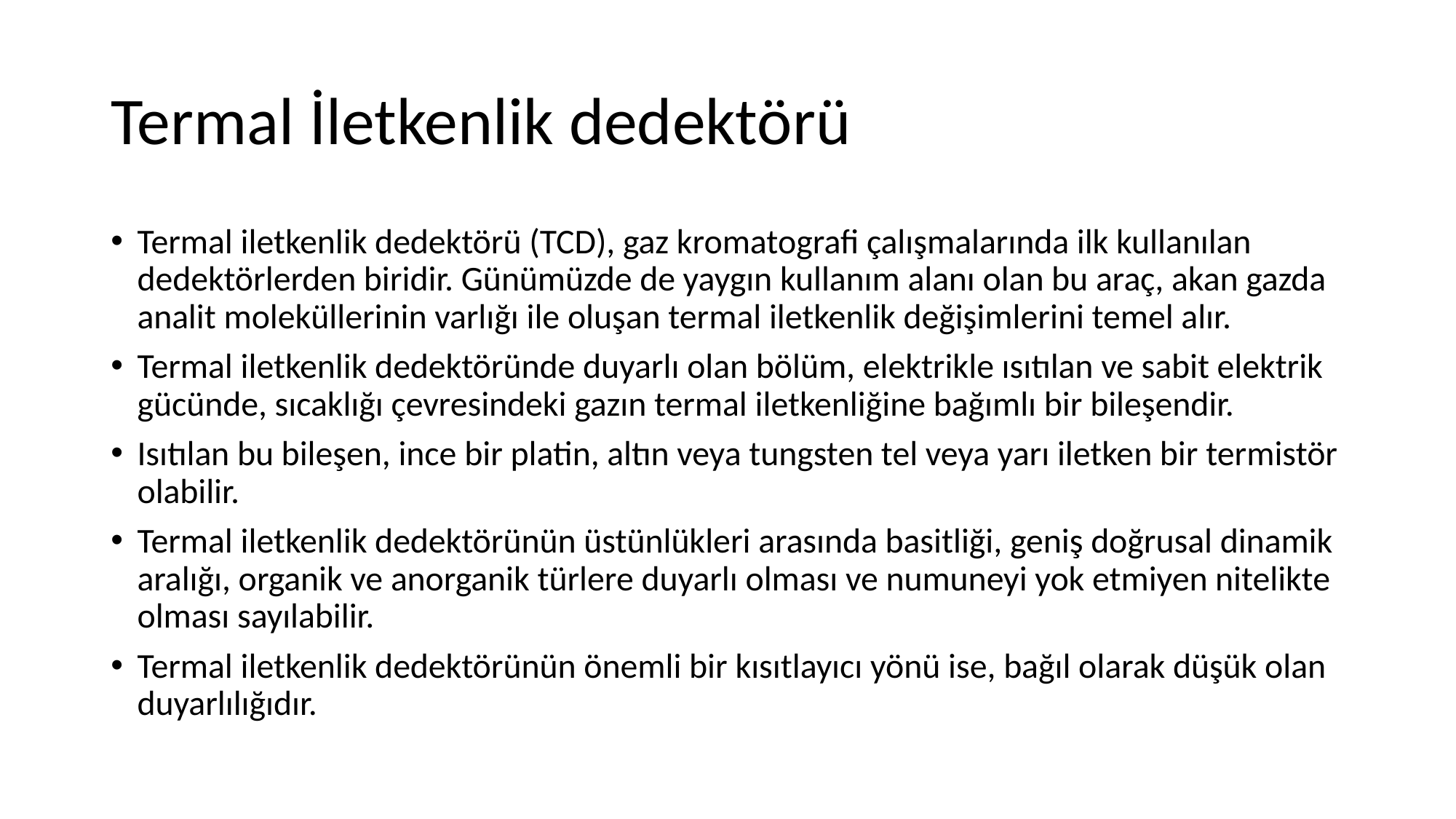

# Termal İletkenlik dedektörü
Termal iletkenlik dedektörü (TCD), gaz kromatografi çalışmalarında ilk kullanılan dedektörlerden biridir. Günümüzde de yaygın kullanım alanı olan bu araç, akan gazda analit moleküllerinin varlığı ile oluşan termal iletkenlik değişimlerini temel alır.
Termal iletkenlik dedektöründe duyarlı olan bölüm, elektrikle ısıtılan ve sabit elektrik gücünde, sıcaklığı çevresindeki gazın termal iletkenliğine bağımlı bir bileşendir.
Isıtılan bu bileşen, ince bir platin, altın veya tungsten tel veya yarı iletken bir termistör olabilir.
Termal iletkenlik dedektörünün üstünlükleri arasında basitliği, geniş doğrusal dinamik aralığı, organik ve anorganik türlere duyarlı olması ve numuneyi yok etmiyen nitelikte olması sayılabilir.
Termal iletkenlik dedektörünün önemli bir kısıtlayıcı yönü ise, bağıl olarak düşük olan duyarlılığıdır.